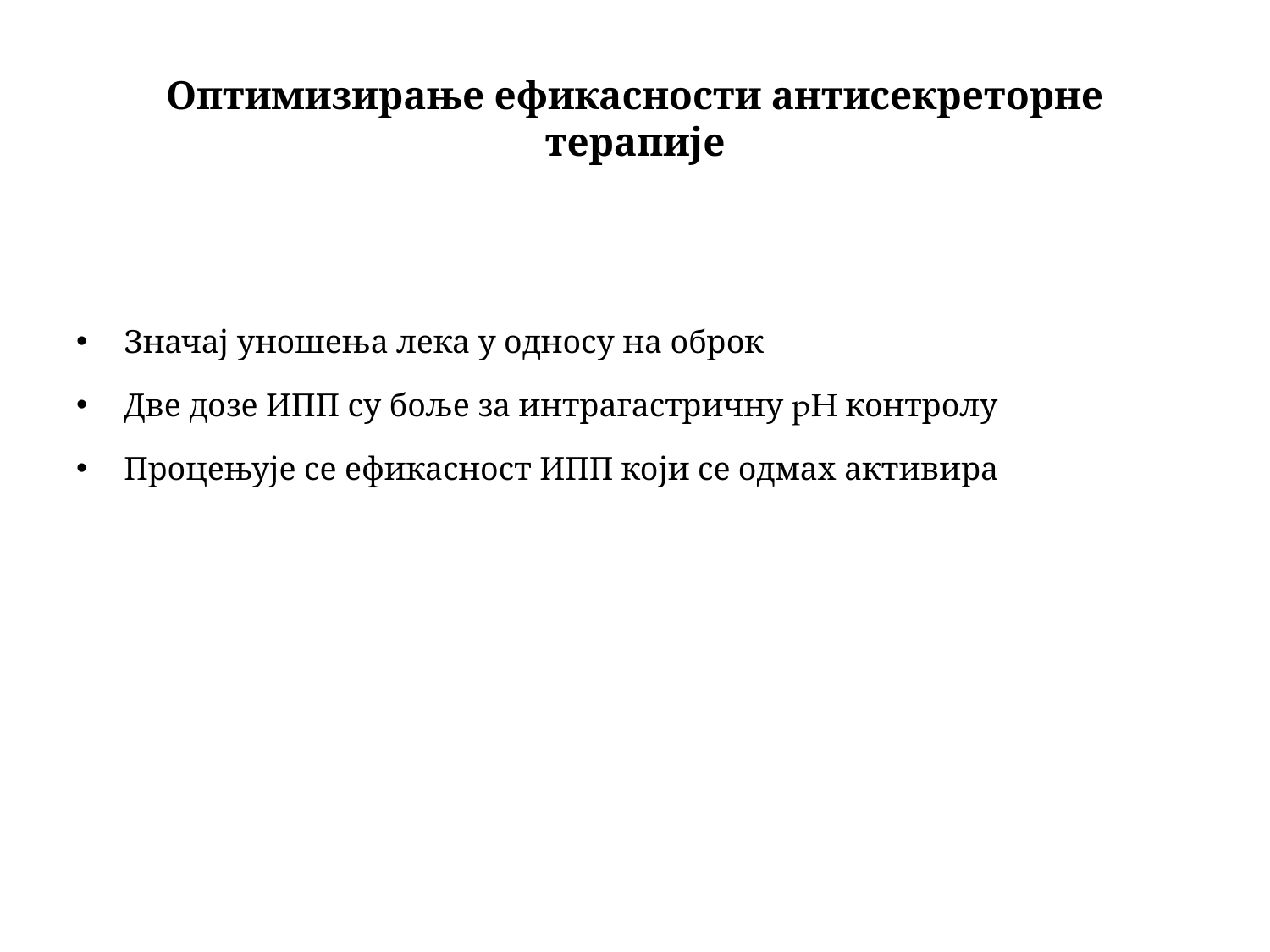

Оптимизирање ефикасности антисекреторне терапије

Значај уношења лека у односу на оброк
Две дозе ИПП су боље за интрагастричну pH контролу
Процењује се ефикасност ИПП који се одмах активира